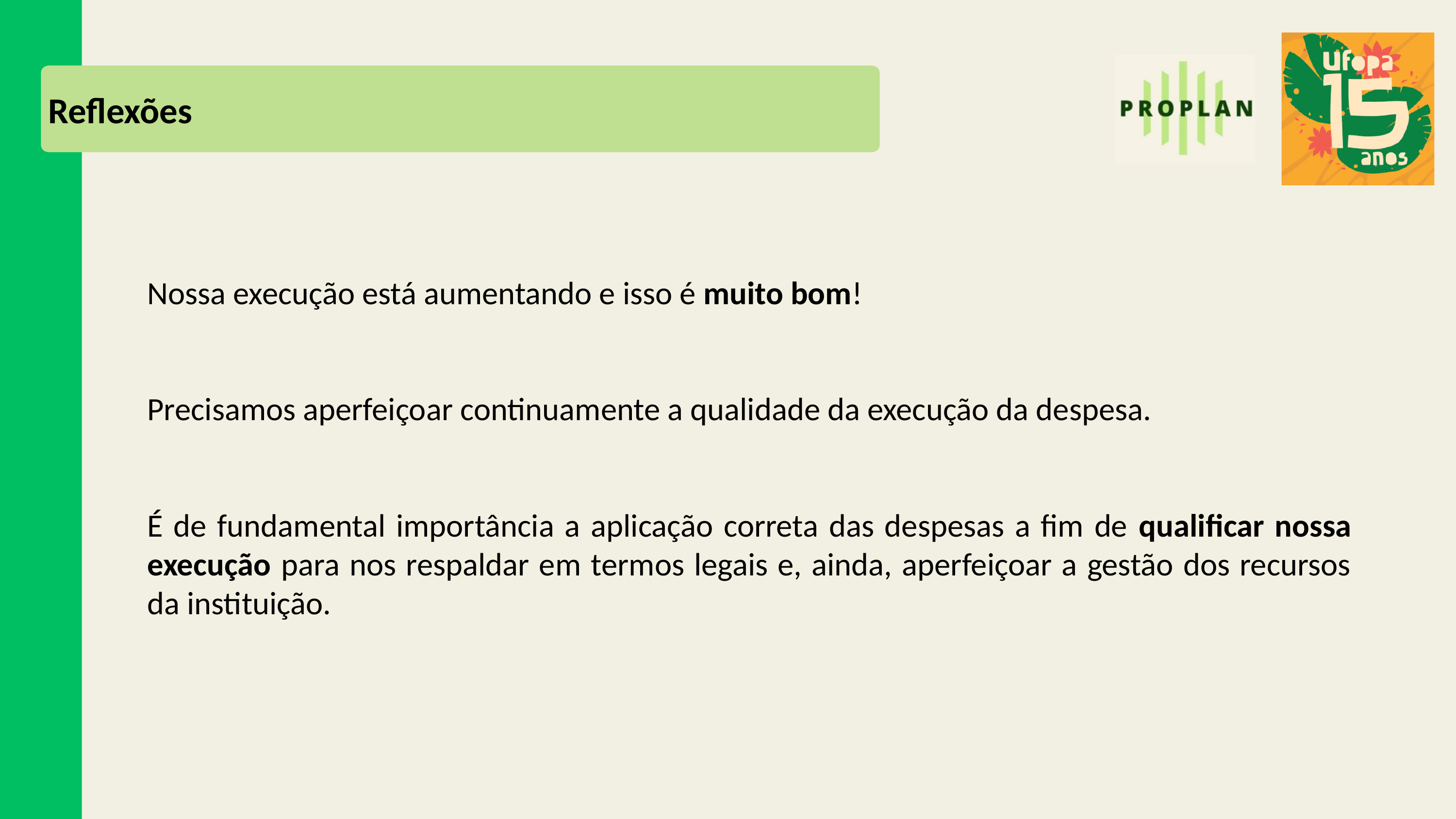

Reflexões
Nossa execução está aumentando e isso é muito bom!

Precisamos aperfeiçoar continuamente a qualidade da execução da despesa.

É de fundamental importância a aplicação correta das despesas a fim de qualificar nossa execução para nos respaldar em termos legais e, ainda, aperfeiçoar a gestão dos recursos da instituição.